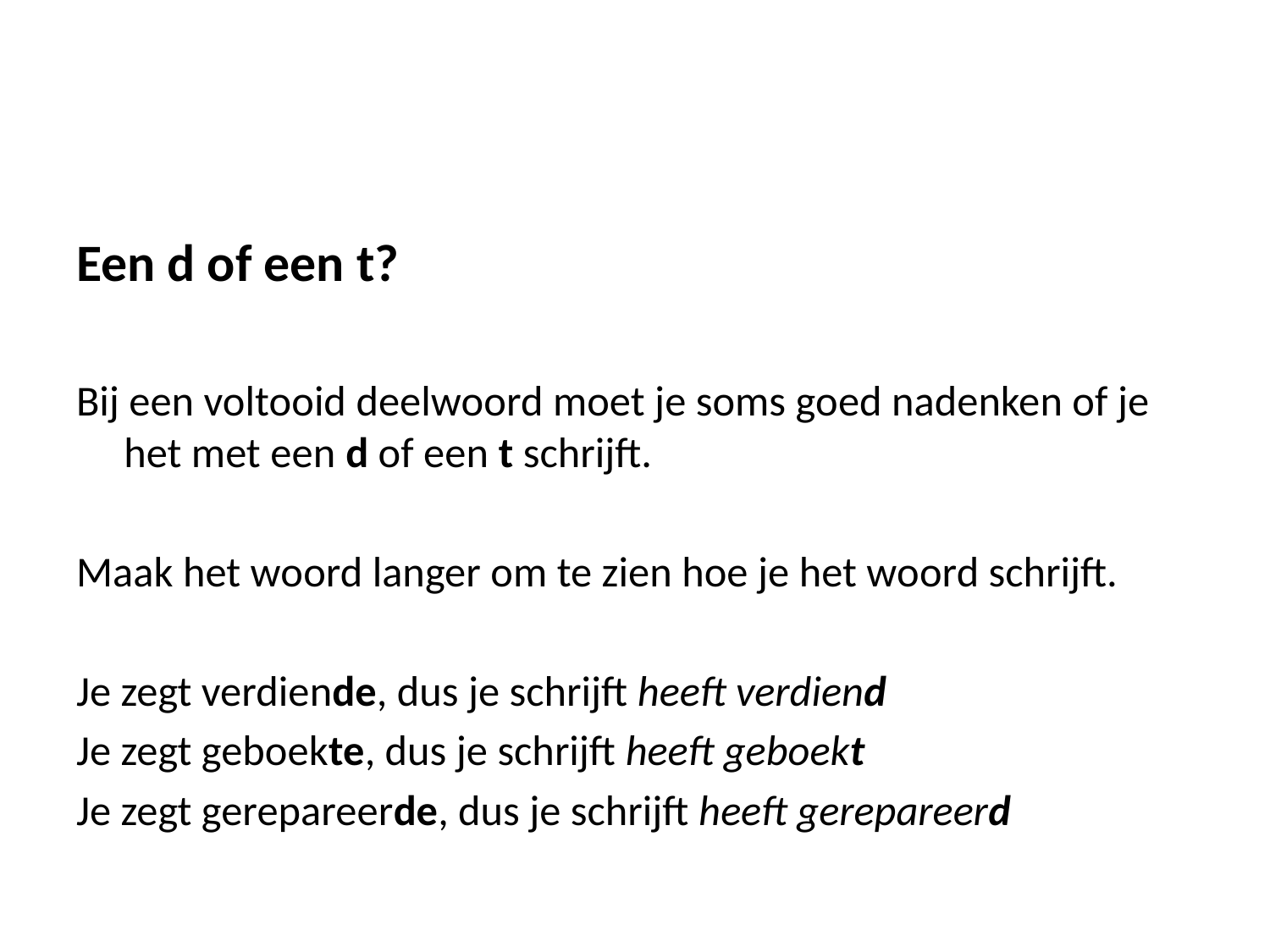

#
Een d of een t?

Bij een voltooid deelwoord moet je soms goed nadenken of je het met een d of een t schrijft.

Maak het woord langer om te zien hoe je het woord schrijft.

Je zegt verdiende, dus je schrijft heeft verdiend
Je zegt geboekte, dus je schrijft heeft geboekt
Je zegt gerepareerde, dus je schrijft heeft gerepareerd